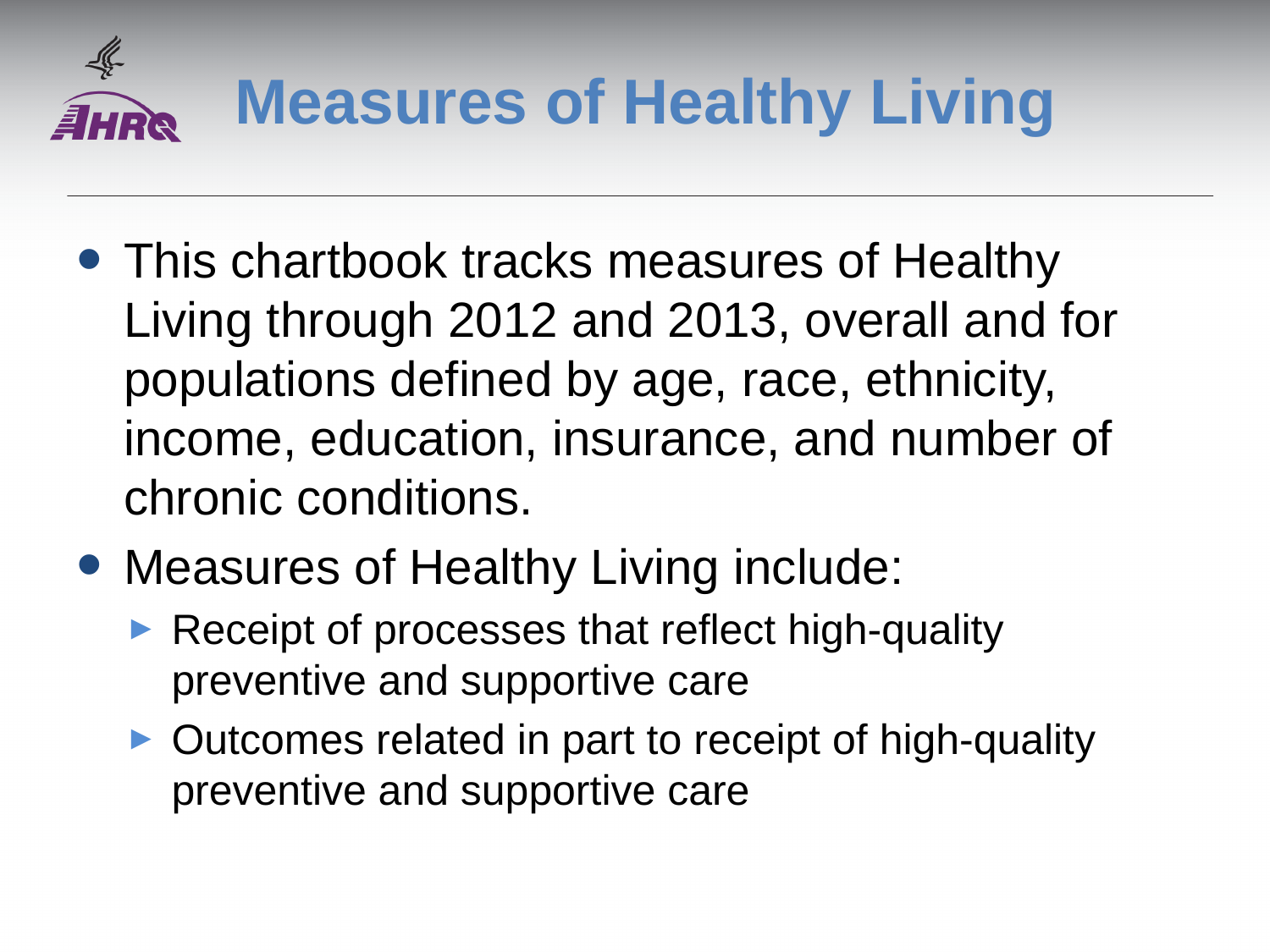

# Measures of Healthy Living
This chartbook tracks measures of Healthy Living through 2012 and 2013, overall and for populations defined by age, race, ethnicity, income, education, insurance, and number of chronic conditions.
Measures of Healthy Living include:
Receipt of processes that reflect high-quality preventive and supportive care
Outcomes related in part to receipt of high-quality preventive and supportive care